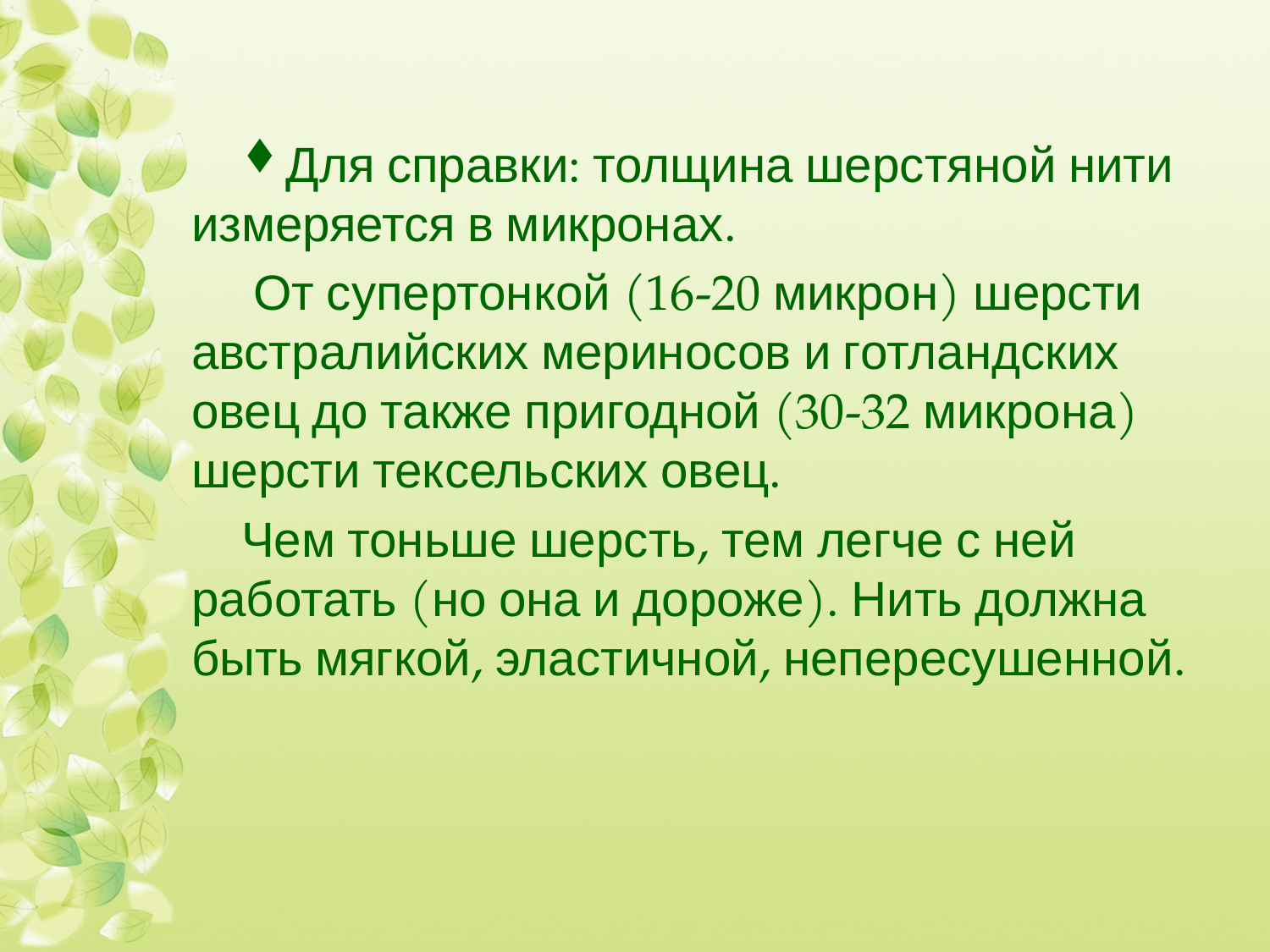

Для справки: толщина шерстяной нити измеряется в микронах.
 От супертонкой (16-20 микрон) шерсти австралийских мериносов и готландских овец до также пригодной (30-32 микрона) шерсти тексельских овец.
Чем тоньше шерсть, тем легче с ней работать (но она и дороже). Нить должна быть мягкой, эластичной, непересушенной.